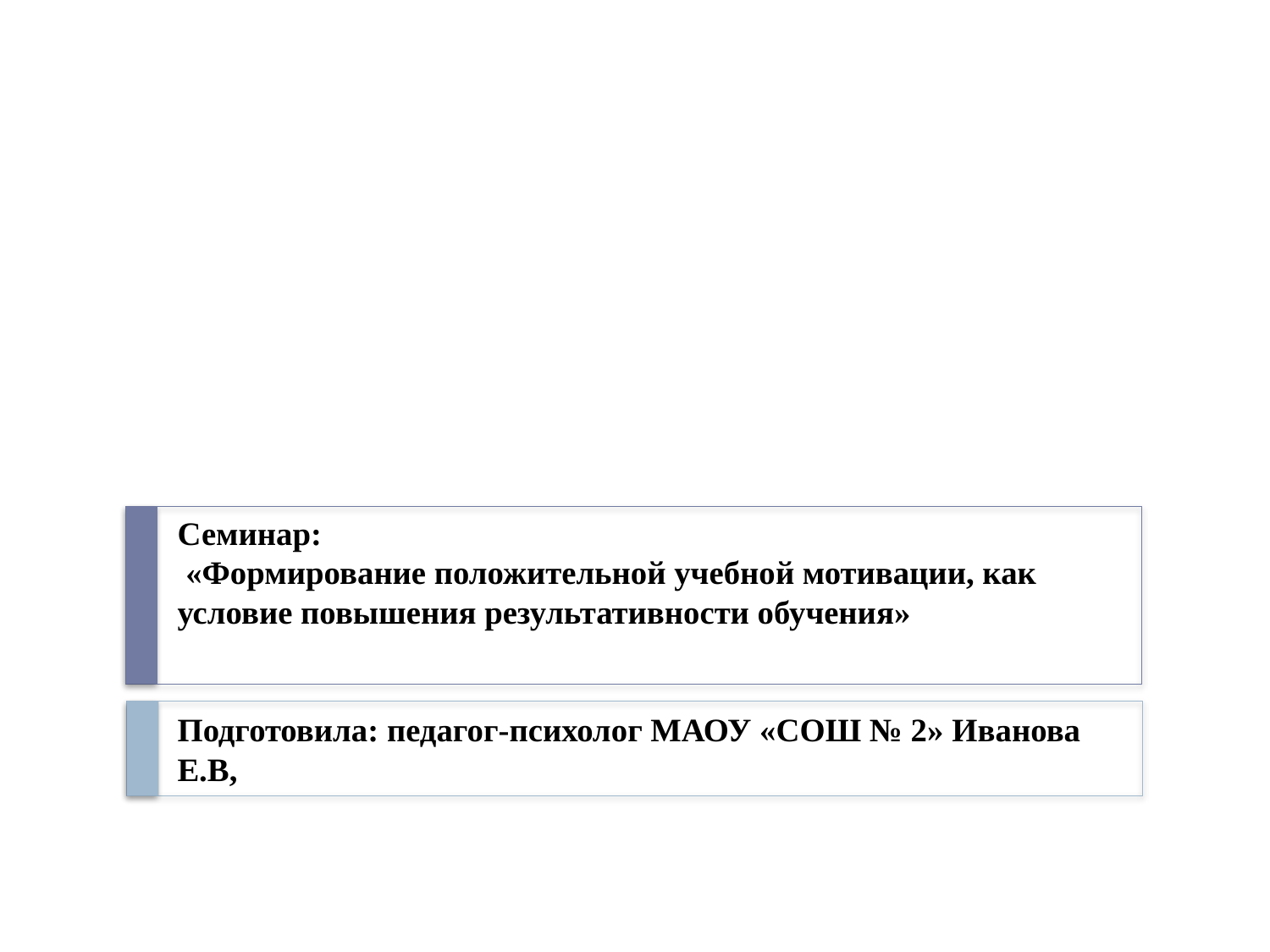

# Семинар: «Формирование положительной учебной мотивации, как условие повышения результативности обучения» Подготовила: педагог-психолог МАОУ «СОШ № 2» Иванова Е.В,